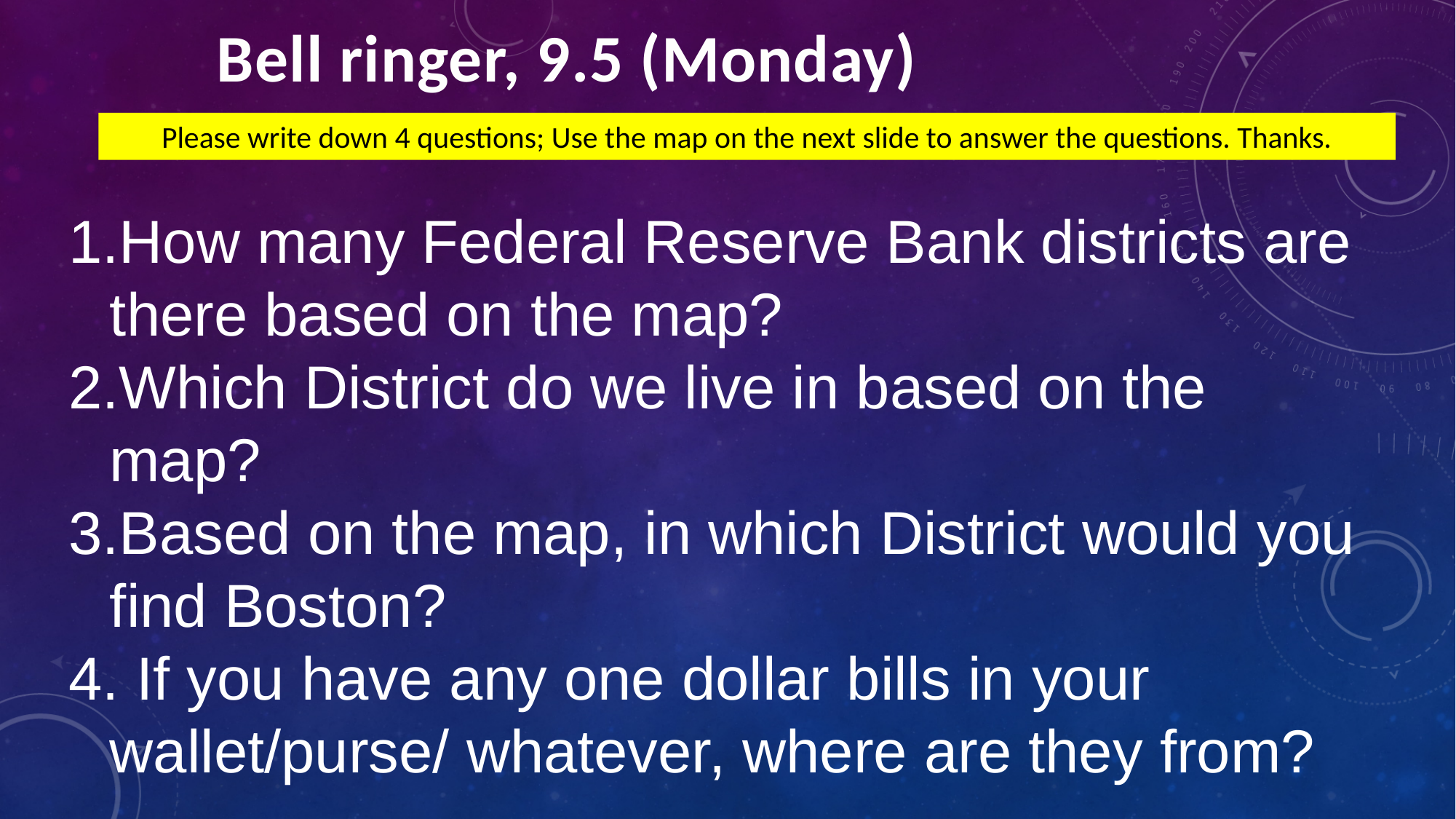

Bell ringer, 9.5 (Monday)
Please write down 4 questions; Use the map on the next slide to answer the questions. Thanks.
How many Federal Reserve Bank districts are there based on the map?
Which District do we live in based on the map?
Based on the map, in which District would you find Boston?
 If you have any one dollar bills in your wallet/purse/ whatever, where are they from?